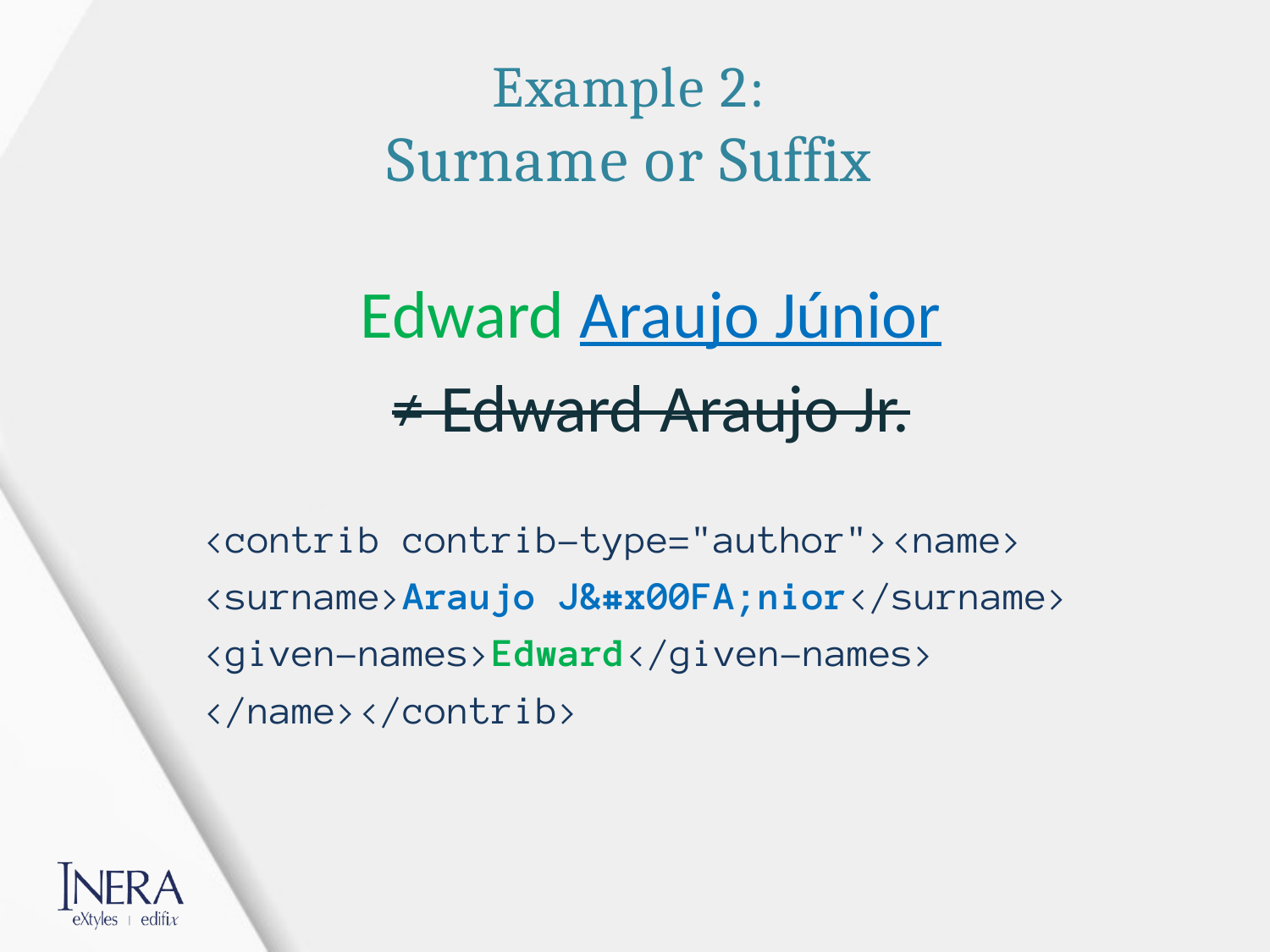

# Example 2: Surname or Suffix
Edward Araujo Júnior
≠ Edward Araujo Jr.

<contrib contrib-type="author"><name>
<surname>Araujo J&#x00FA;nior</surname>
<given-names>Edward</given-names>
</name></contrib>